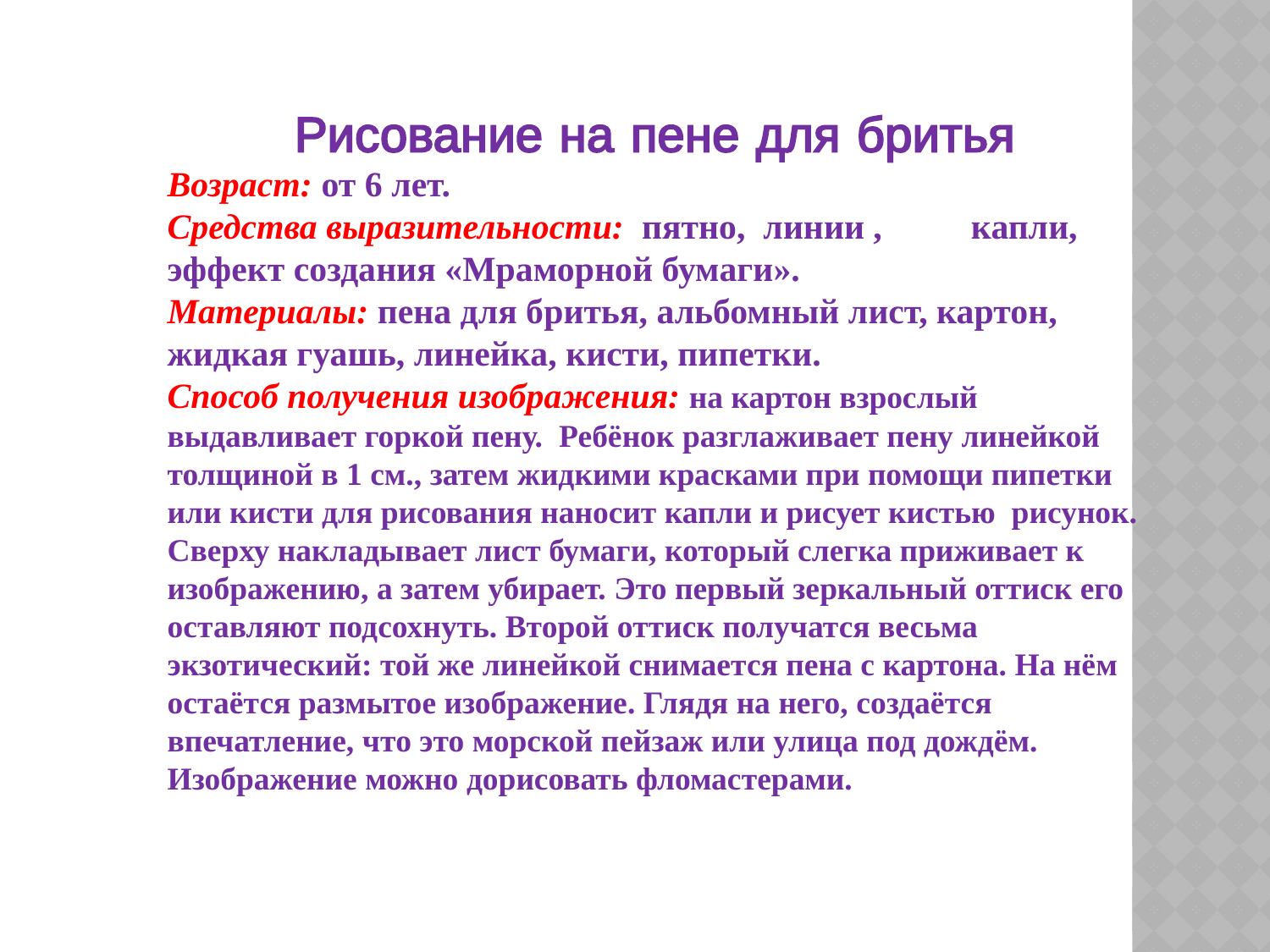

Рисование на пене для бритья
Возраст: от 6 лет.
Средства выразительности:  пятно,  линии ,          капли, эффект создания «Мраморной бумаги».
Материалы: пена для бритья, альбомный лист, картон, жидкая гуашь, линейка, кисти, пипетки.
Способ получения изображения: на картон взрослый выдавливает горкой пену.  Ребёнок разглаживает пену линейкой толщиной в 1 см., затем жидкими красками при помощи пипетки или кисти для рисования наносит капли и рисует кистью  рисунок. Сверху накладывает лист бумаги, который слегка приживает к изображению, а затем убирает. Это первый зеркальный оттиск его оставляют подсохнуть. Второй оттиск получатся весьма экзотический: той же линейкой снимается пена с картона. На нём остаётся размытое изображение. Глядя на него, создаётся впечатление, что это морской пейзаж или улица под дождём. Изображение можно дорисовать фломастерами.